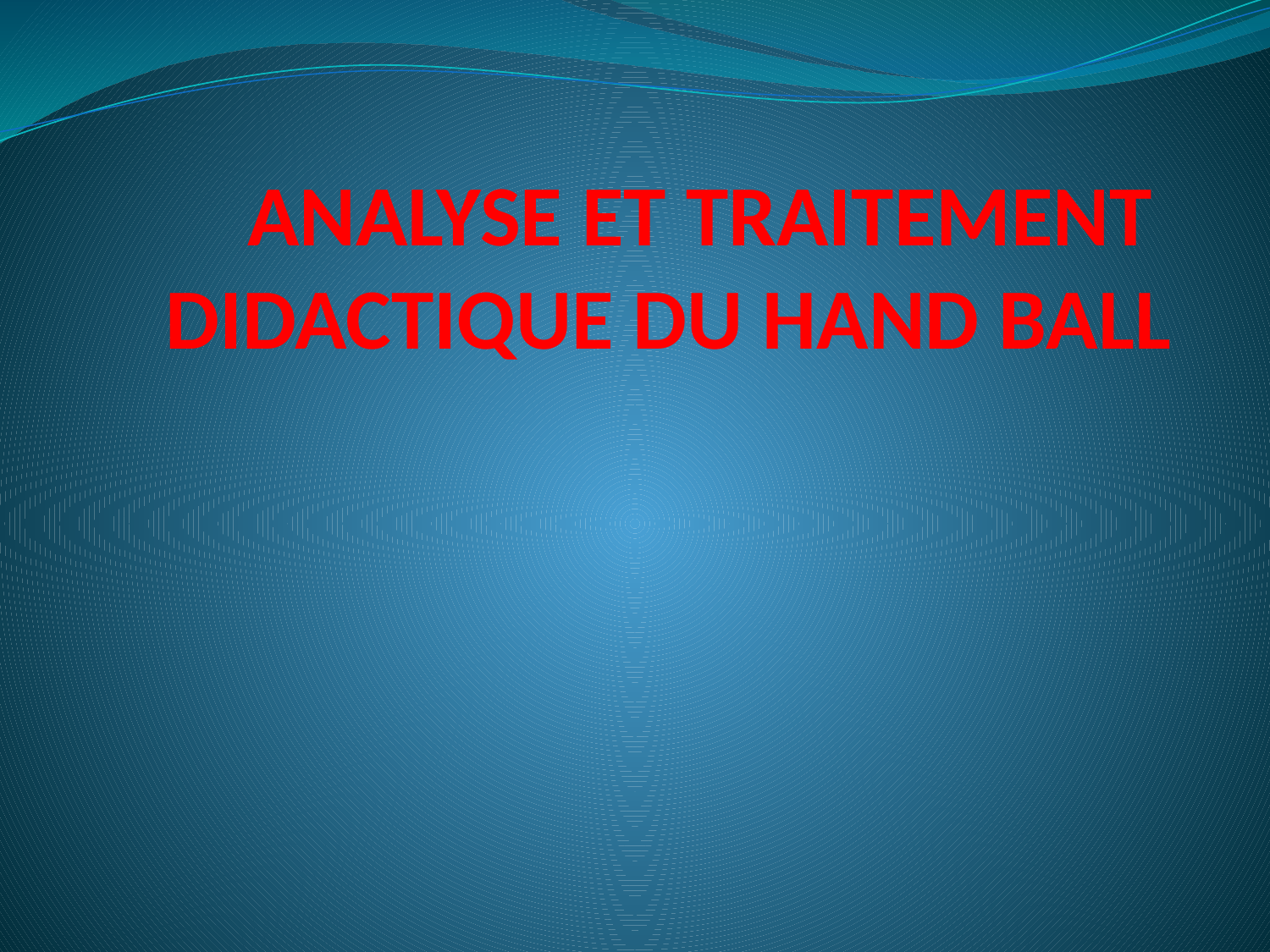

# ANALYSE ET TRAITEMENT  DIDACTIQUE DU HAND BALL